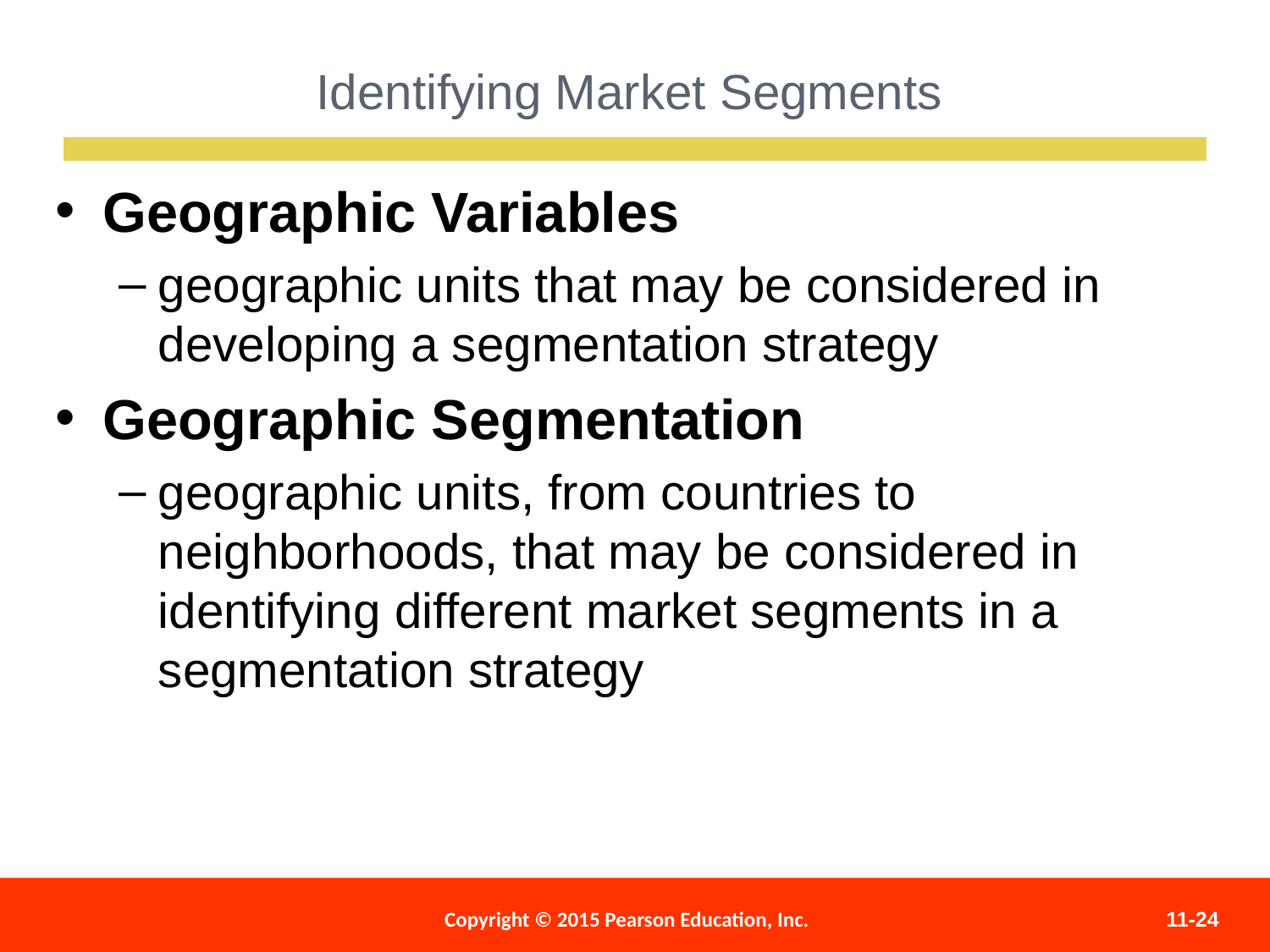

Identifying Market Segments
Geographic Variables
geographic units that may be considered in developing a segmentation strategy
Geographic Segmentation
geographic units, from countries to  neighborhoods, that may be considered in identifying different market segments in a segmentation strategy